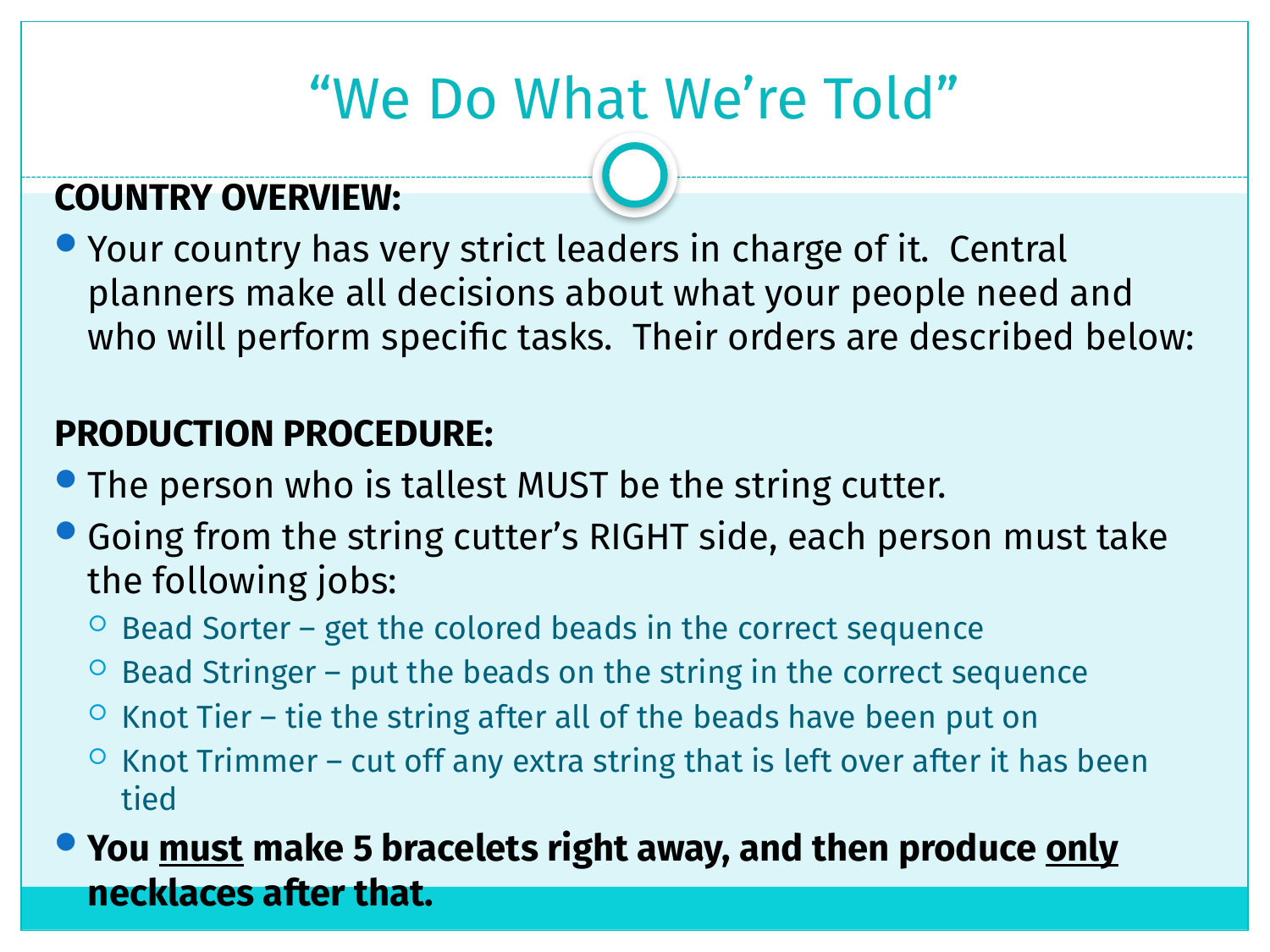

# “We Do What We’re Told”
COUNTRY OVERVIEW:
Your country has very strict leaders in charge of it.  Central planners make all decisions about what your people need and who will perform specific tasks.  Their orders are described below:

PRODUCTION PROCEDURE:
The person who is tallest MUST be the string cutter.
Going from the string cutter’s RIGHT side, each person must take the following jobs:
Bead Sorter – get the colored beads in the correct sequence
Bead Stringer – put the beads on the string in the correct sequence
Knot Tier – tie the string after all of the beads have been put on
Knot Trimmer – cut off any extra string that is left over after it has been tied
You must make 5 bracelets right away, and then produce only necklaces after that.